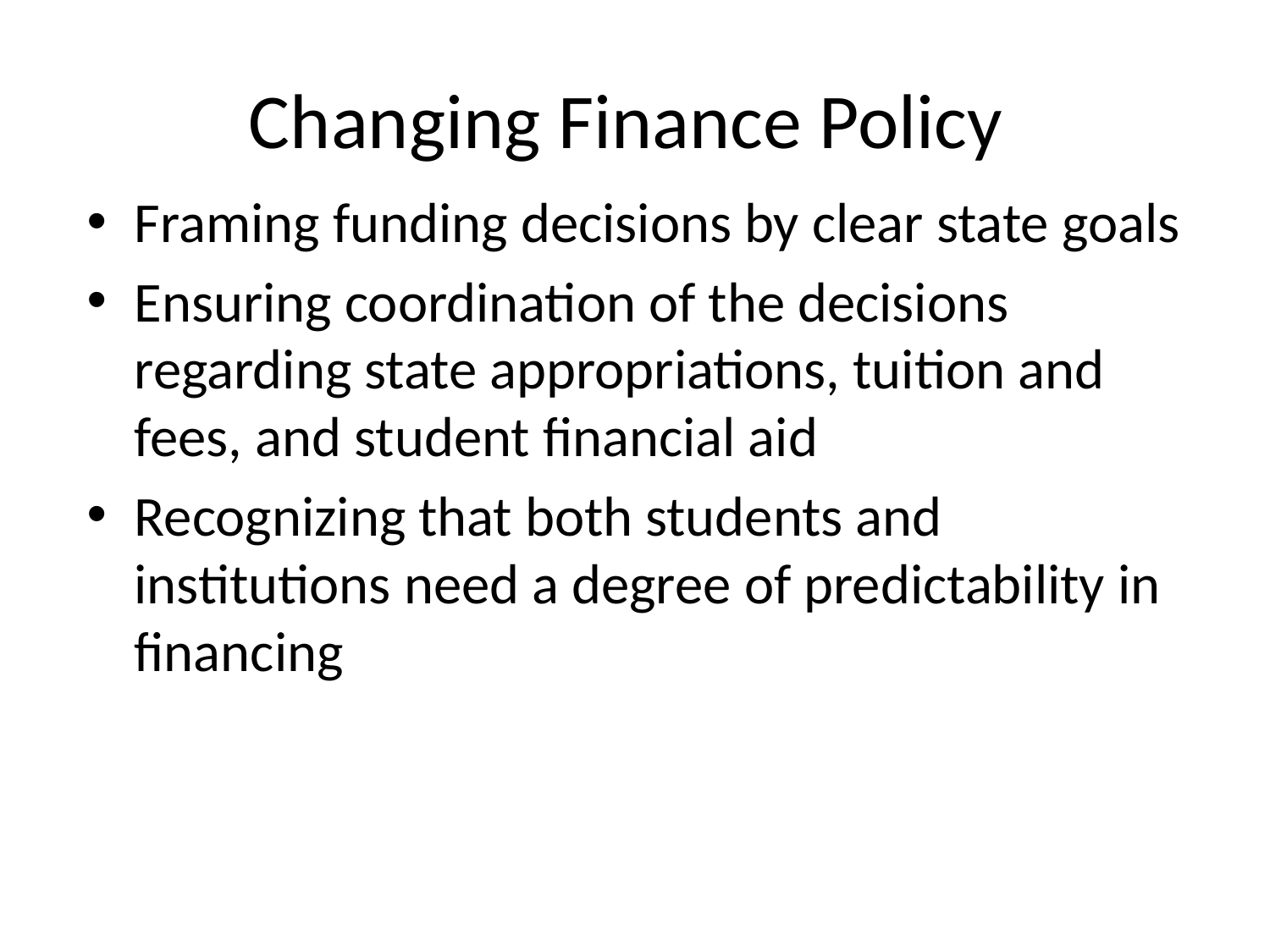

# Changing Finance Policy
Framing funding decisions by clear state goals
Ensuring coordination of the decisions regarding state appropriations, tuition and fees, and student financial aid
Recognizing that both students and institutions need a degree of predictability in financing